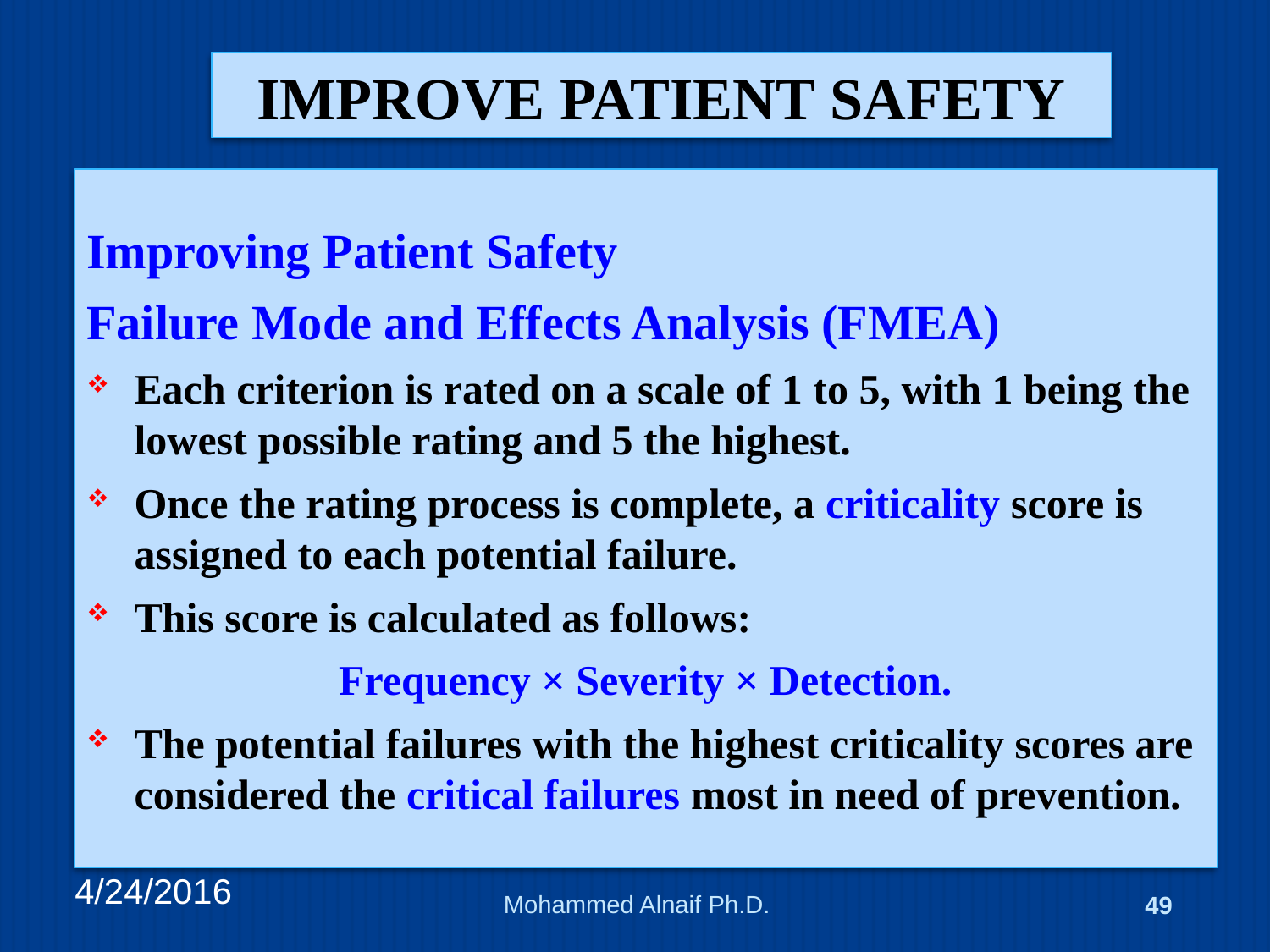

# improve patient safety
Improving Patient Safety
Failure Mode and Effects Analysis (FMEA)
Each criterion is rated on a scale of 1 to 5, with 1 being the lowest possible rating and 5 the highest.
Once the rating process is complete, a criticality score is assigned to each potential failure.
This score is calculated as follows:
Frequency × Severity × Detection.
The potential failures with the highest criticality scores are considered the critical failures most in need of prevention.
4/24/2016
Mohammed Alnaif Ph.D.
49